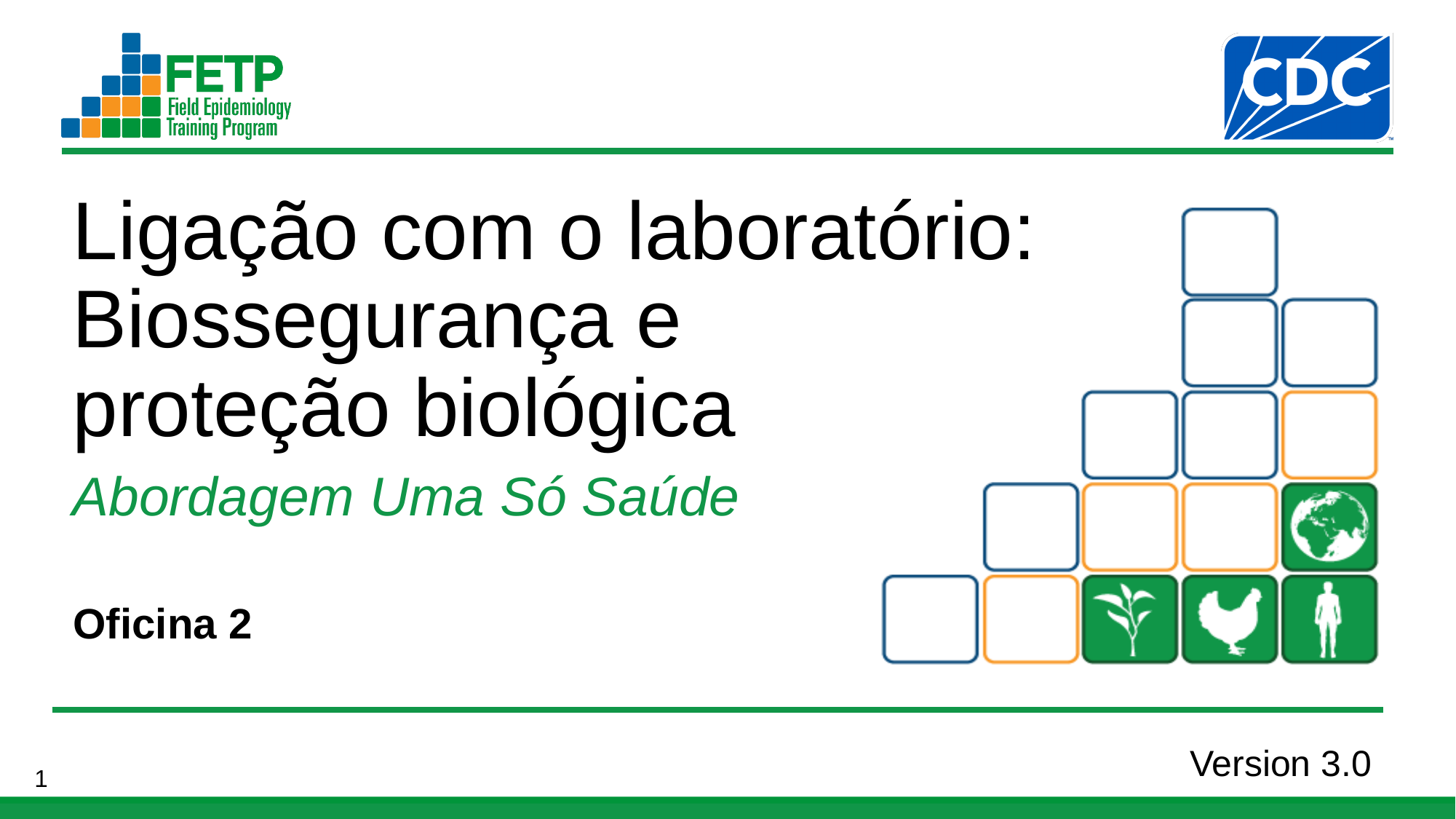

Ligação com o laboratório: Biossegurança e
proteção biológica
Oficina 2